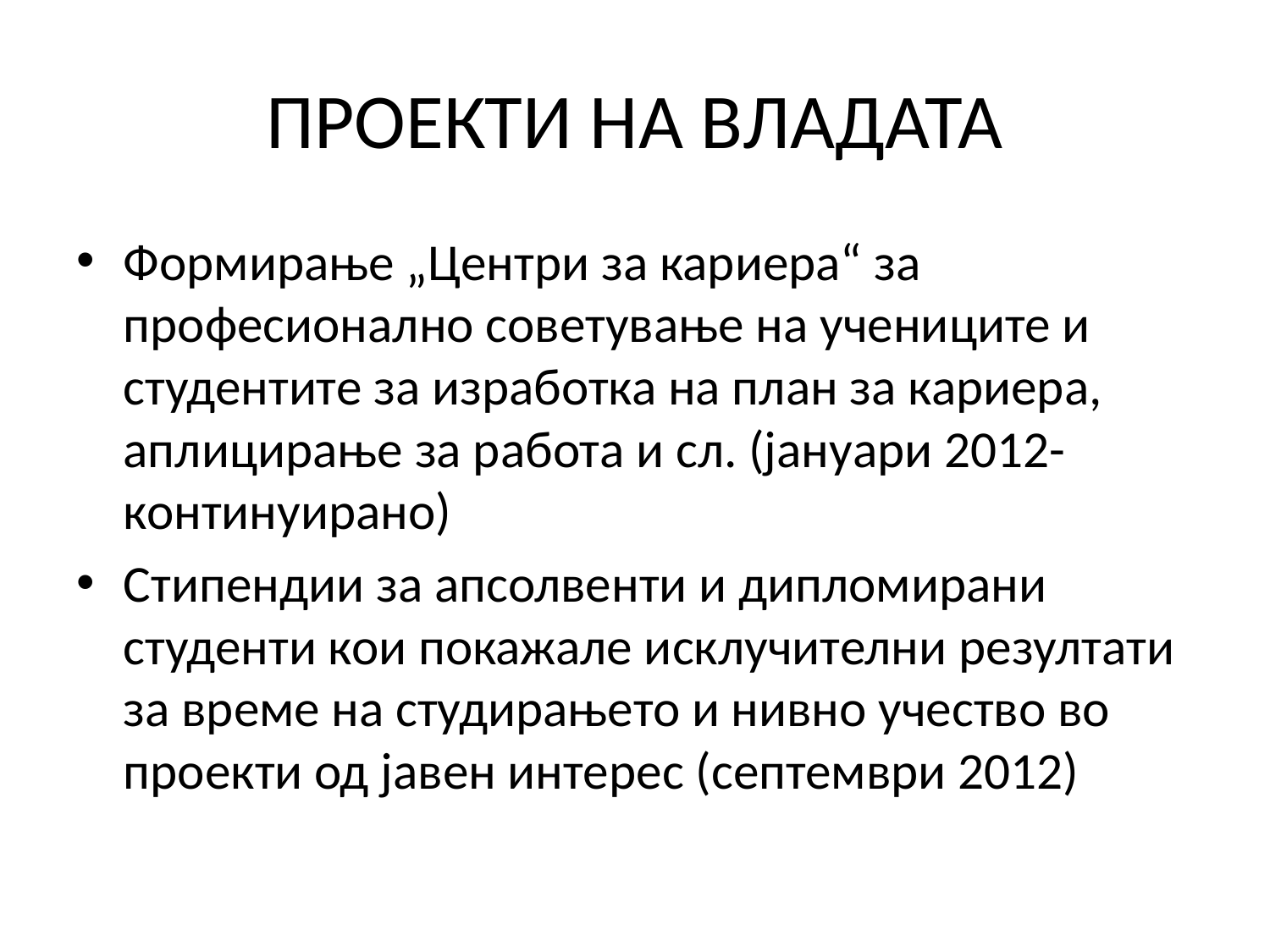

# ПРОЕКТИ НА ВЛАДАТА
Формирање „Центри за кариера“ за професионално советување на учениците и студентите за изработка на план за кариера, аплицирање за работа и сл. (јануари 2012-континуирано)
Стипендии за апсолвенти и дипломирани студенти кои покажале исклучителни резултати за време на студирањето и нивно учество во проекти од јавен интерес (септември 2012)